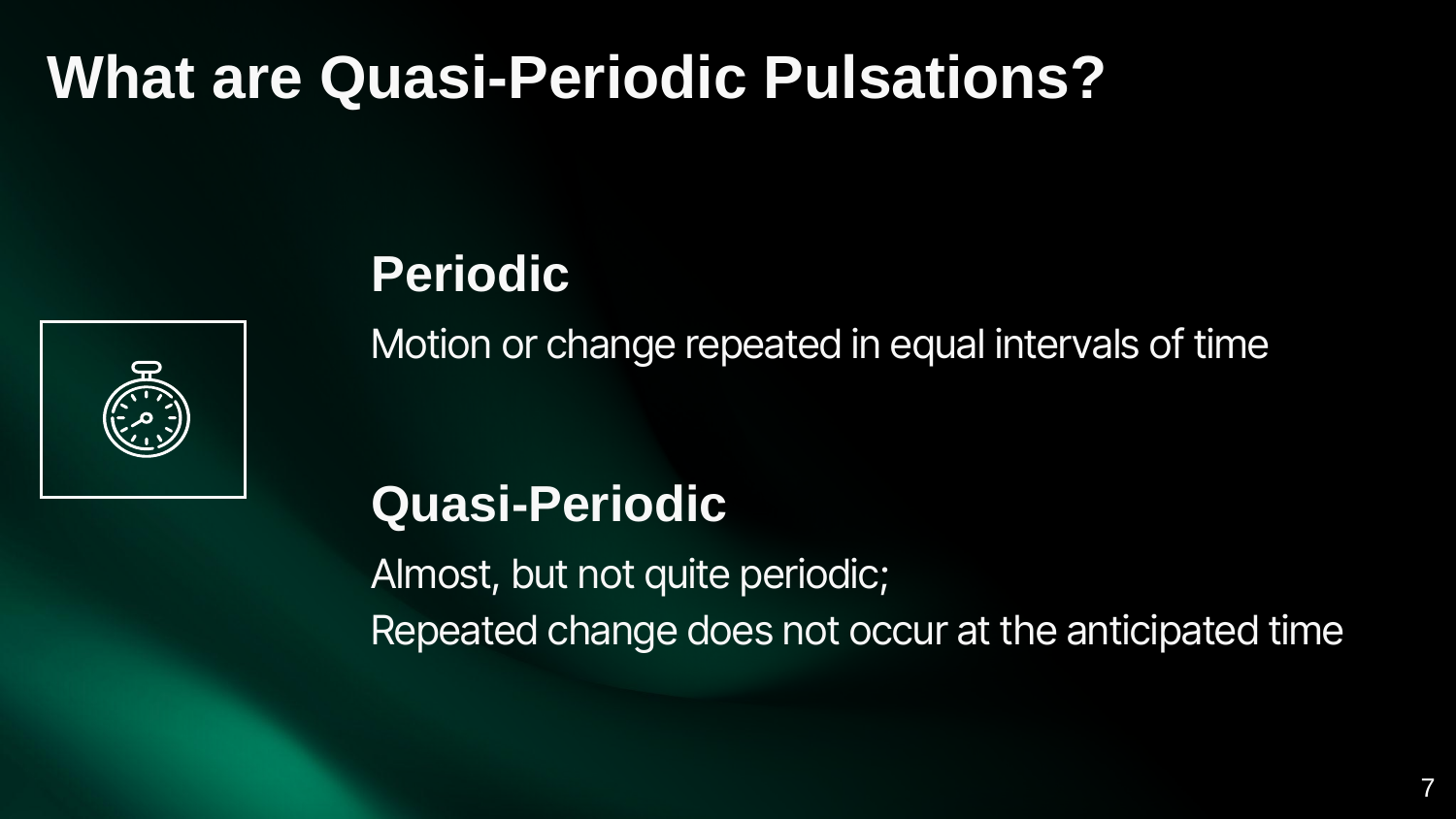

What are Quasi-Periodic Pulsations?
Periodic
Motion or change repeated in equal intervals of time

Quasi-Periodic
Almost, but not quite periodic;
Repeated change does not occur at the anticipated time
7